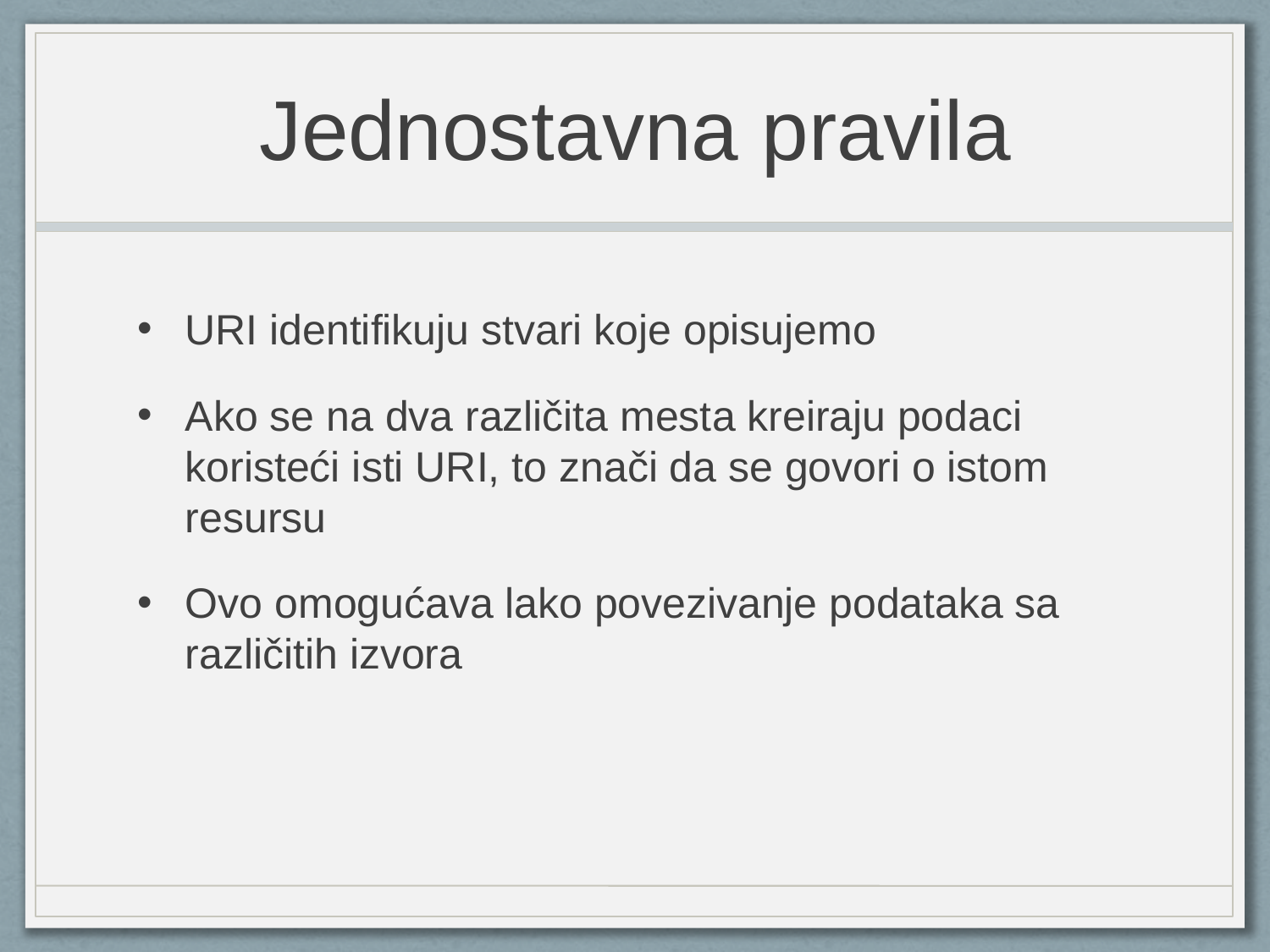

# Jednostavna pravila
URI identifikuju stvari koje opisujemo
Ako se na dva različita mesta kreiraju podaci koristeći isti URI, to znači da se govori o istom resursu
Ovo omogućava lako povezivanje podataka sa različitih izvora